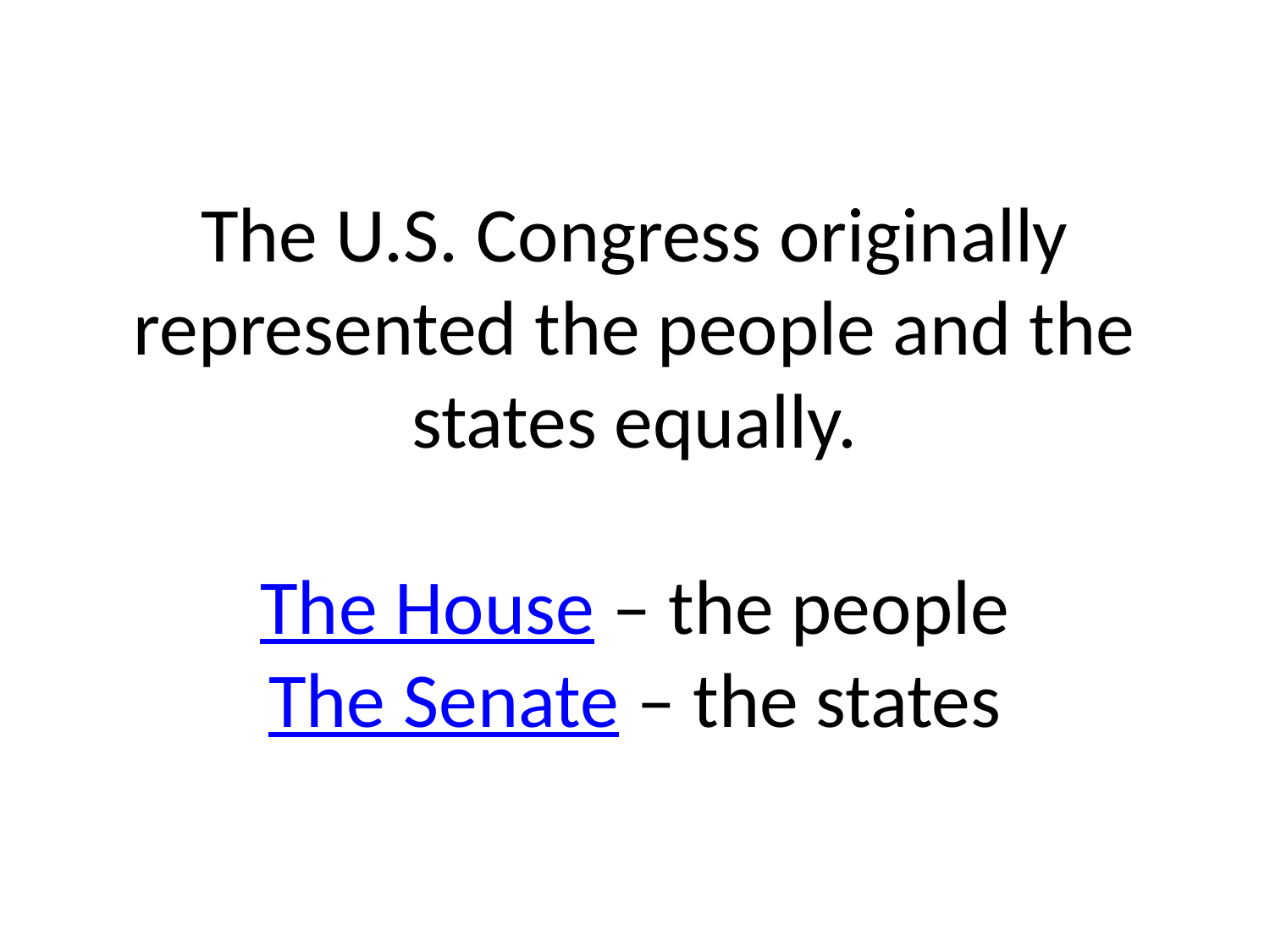

# The U.S. Congress originally represented the people and the states equally. The House – the people The Senate – the states